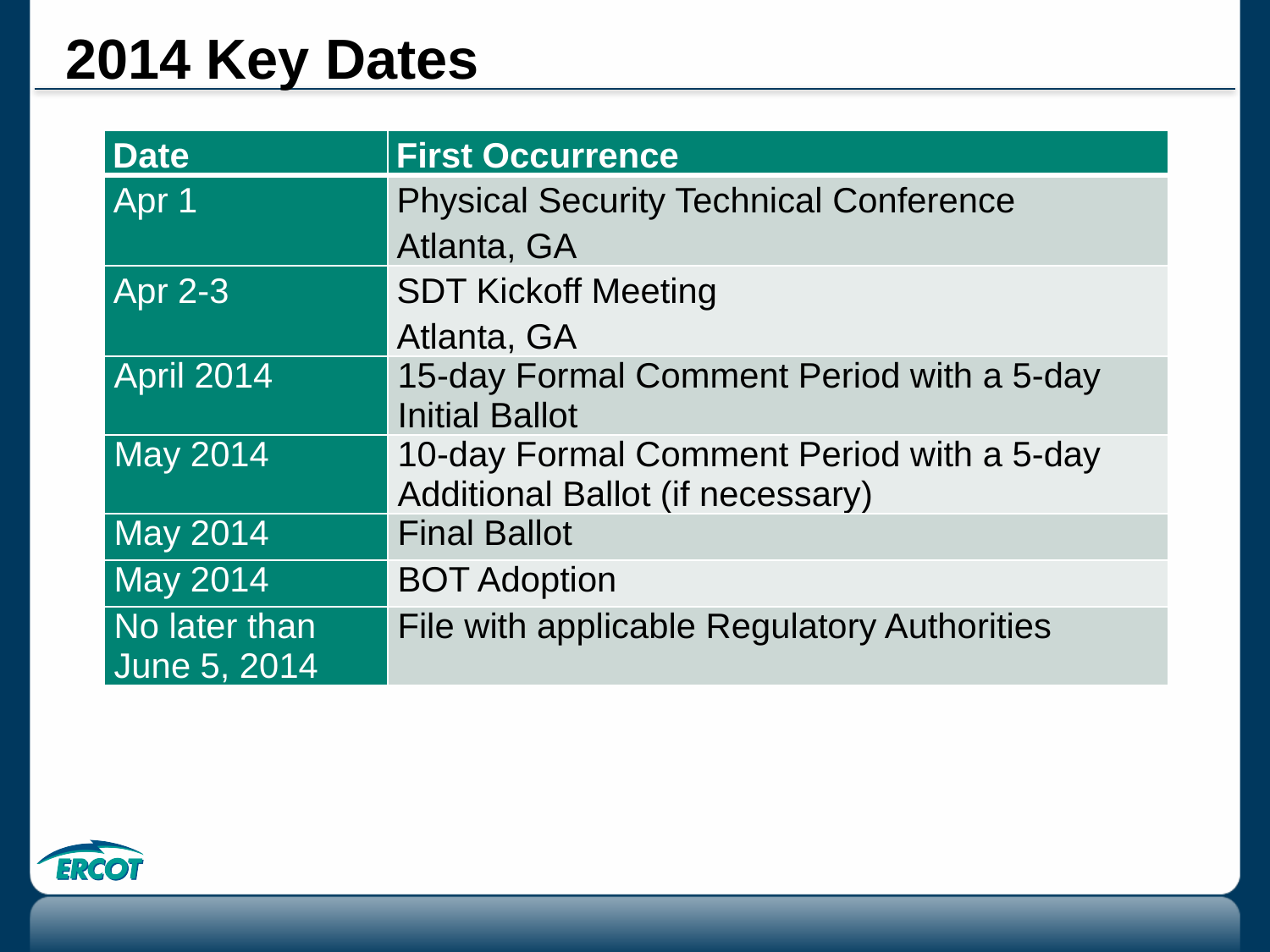

# 2014 Key Dates
| Date | First Occurrence |
| --- | --- |
| Apr 1 | Physical Security Technical Conference Atlanta, GA |
| Apr 2-3 | SDT Kickoff Meeting Atlanta, GA |
| April 2014 | 15-day Formal Comment Period with a 5-day Initial Ballot |
| May 2014 | 10-day Formal Comment Period with a 5-day Additional Ballot (if necessary) |
| May 2014 | Final Ballot |
| May 2014 | BOT Adoption |
| No later than June 5, 2014 | File with applicable Regulatory Authorities |